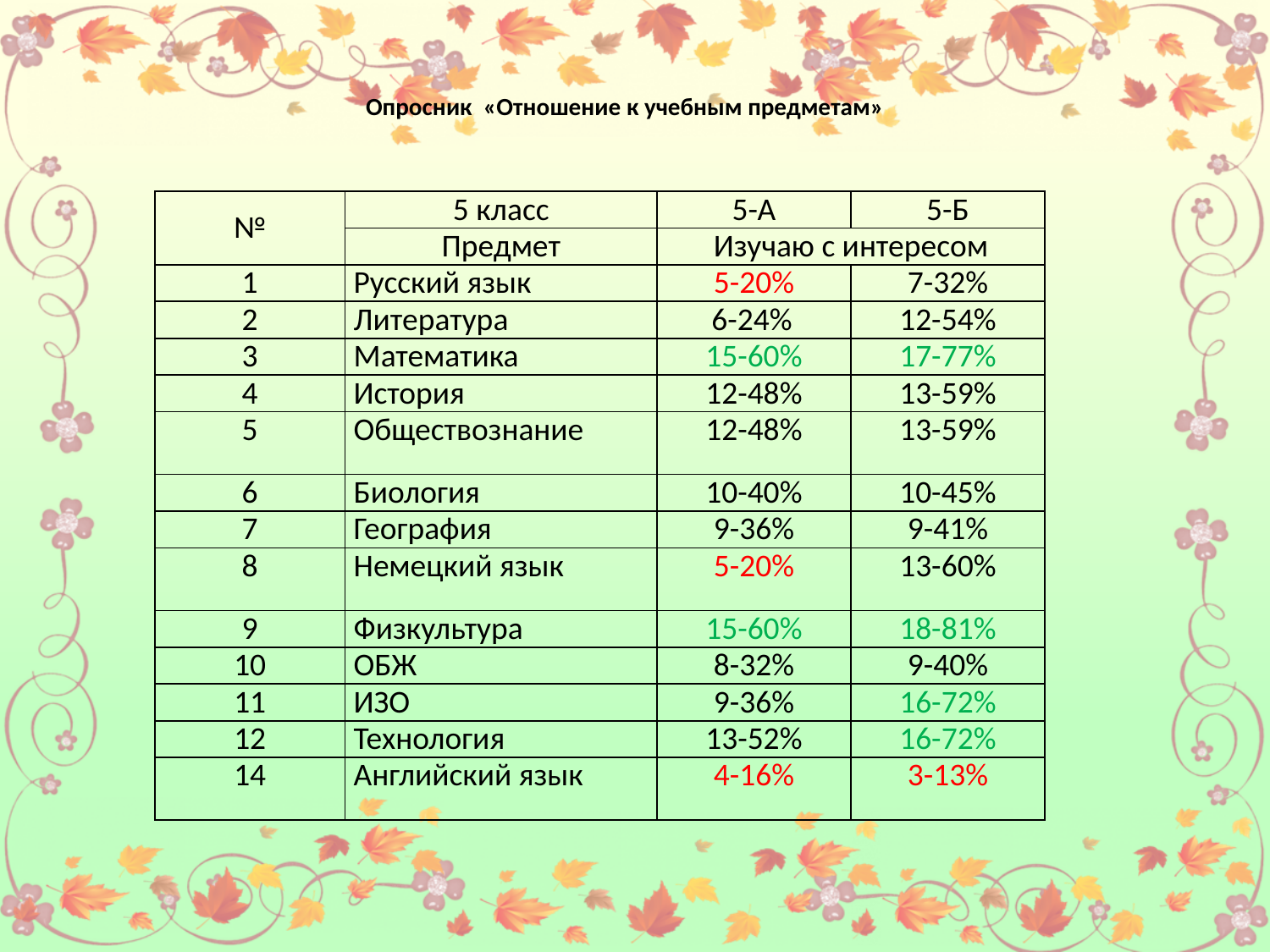

Опросник  «Отношение к учебным предметам»
| № | 5 класс | 5-А | 5-Б |
| --- | --- | --- | --- |
|  | Предмет | Изучаю с интересом |  |
| 1 | Русский язык | 5-20% | 7-32% |
| 2 | Литература | 6-24% | 12-54% |
| 3 | Математика | 15-60% | 17-77% |
| 4 | История | 12-48% | 13-59% |
| 5 | Обществознание | 12-48% | 13-59% |
| 6 | Биология | 10-40% | 10-45% |
| 7 | География | 9-36% | 9-41% |
| 8 | Немецкий язык | 5-20% | 13-60% |
| 9 | Физкультура | 15-60% | 18-81% |
| 10 | ОБЖ | 8-32% | 9-40% |
| 11 | ИЗО | 9-36% | 16-72% |
| 12 | Технология | 13-52% | 16-72% |
| 14 | Английский язык | 4-16% | 3-13% |